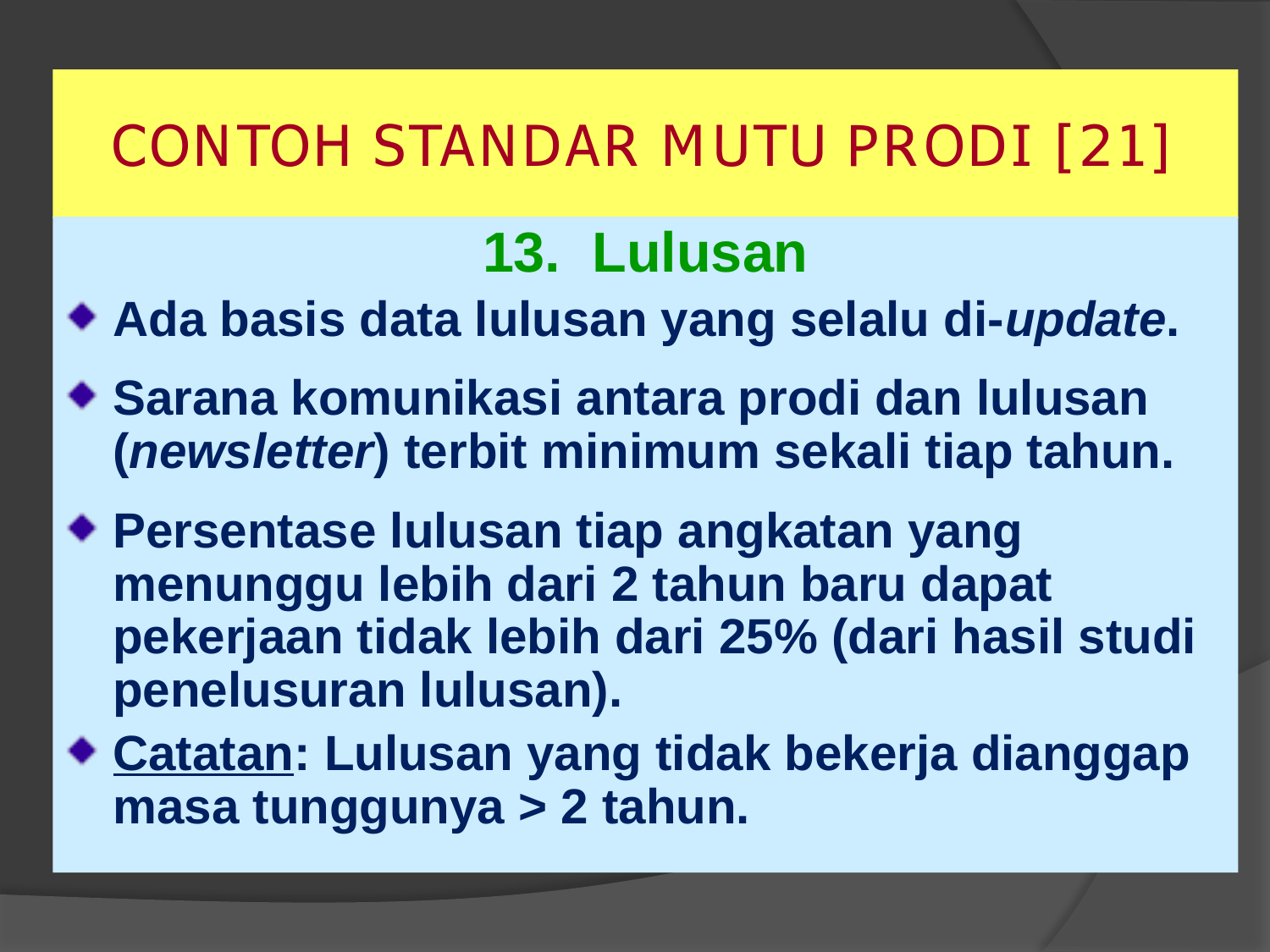

CONTOH STANDAR MUTU PRODI [21]
13.  Lulusan
Ada basis data lulusan yang selalu di-update.

Sarana komunikasi antara prodi dan lulusan (newsletter) terbit minimum sekali tiap tahun.

Persentase lulusan tiap angkatan yang menunggu lebih dari 2 tahun baru dapat pekerjaan tidak lebih dari 25% (dari hasil studi penelusuran lulusan).
Catatan: Lulusan yang tidak bekerja dianggap masa tunggunya > 2 tahun.